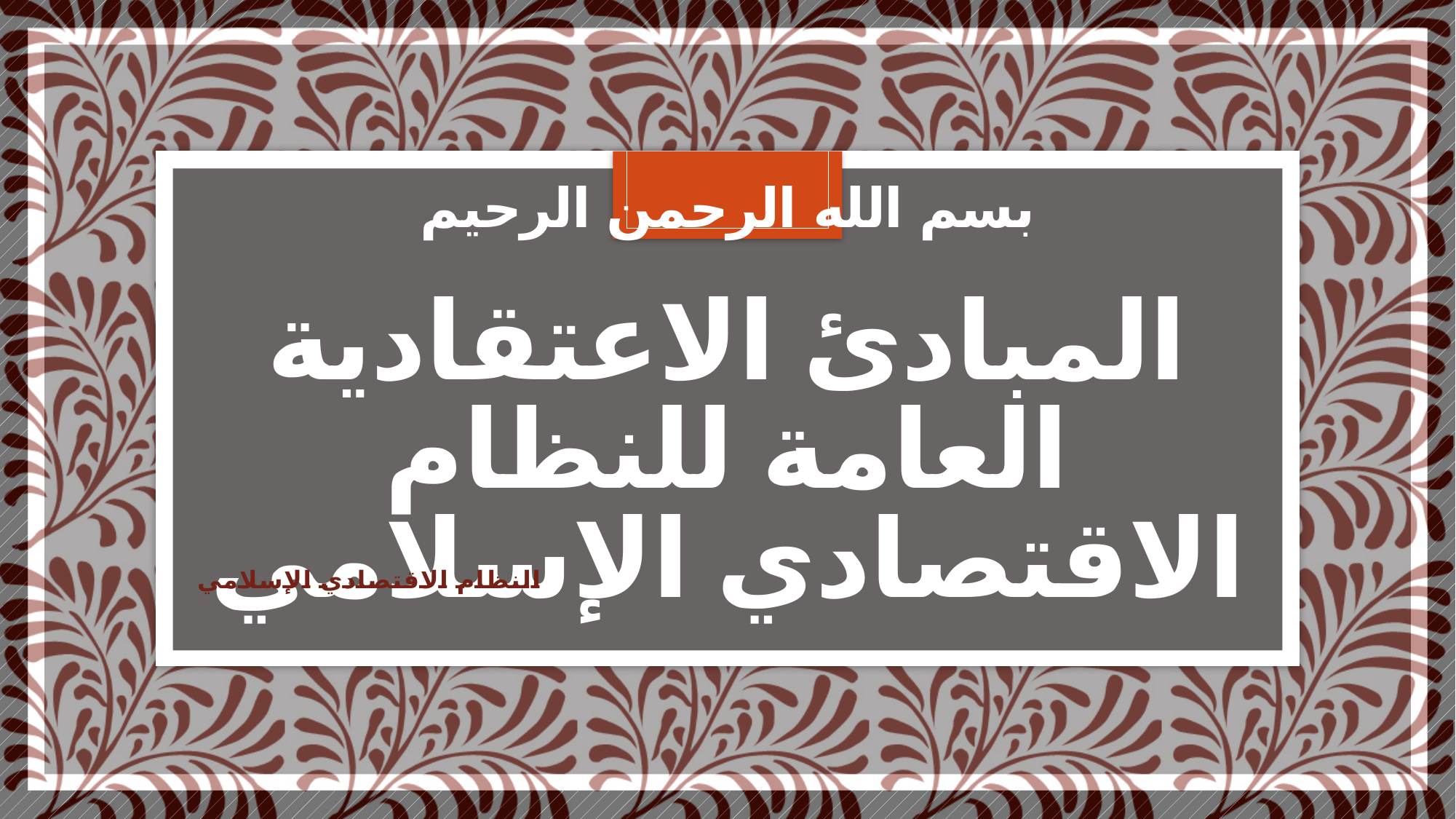

# بسم الله الرحمن الرحيم المبادئ الاعتقادية العامة للنظام الاقتصادي الإسلامي
النظام الاقتصادي الإسلامي